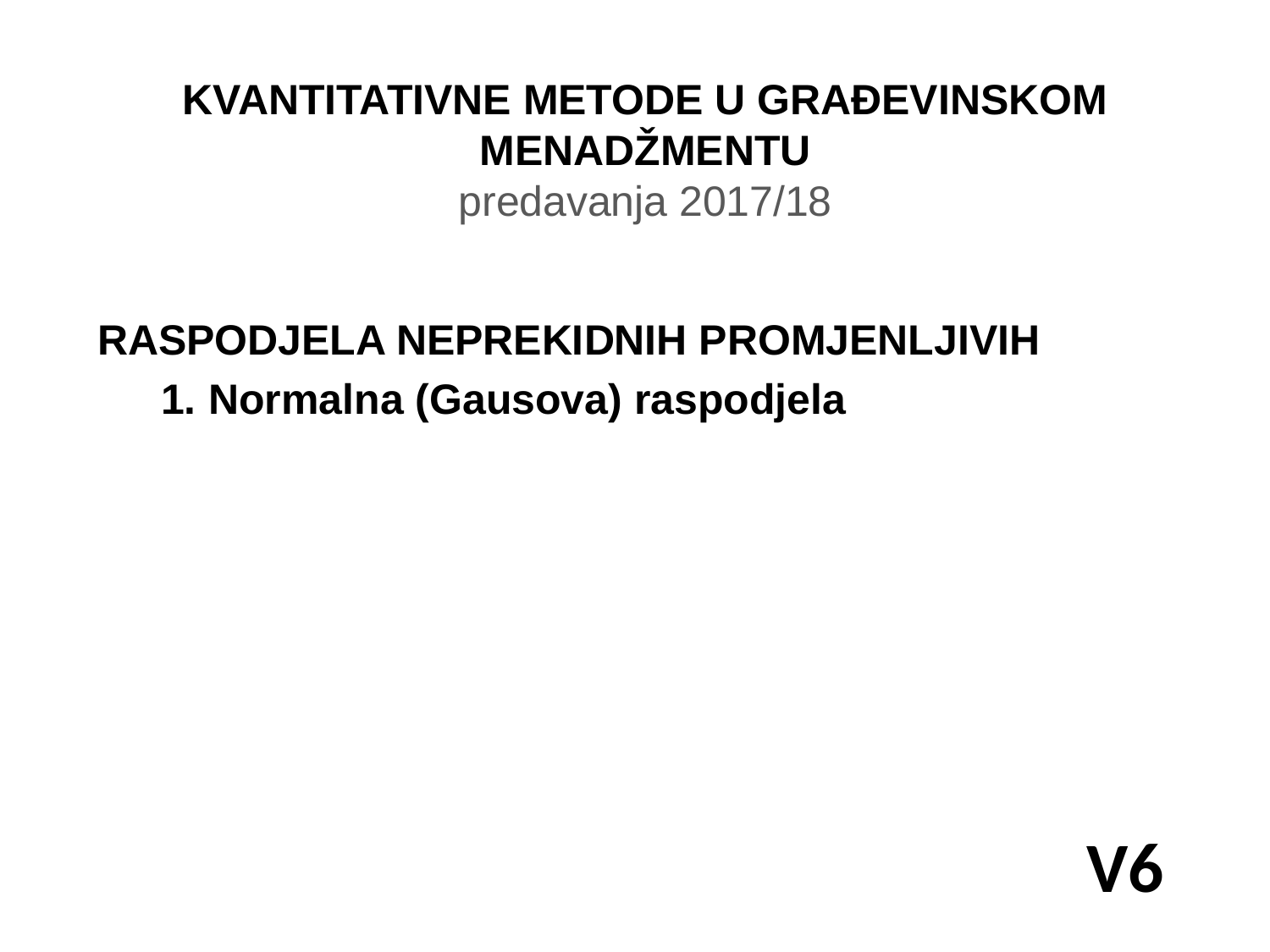

KVANTITATIVNE METODE U GRAĐEVINSKOM MENADŽMENTU
predavanja 2017/18
RASPODJELA NEPREKIDNIH PROMJENLJIVIH
Normalna (Gausova) raspodjela
V6